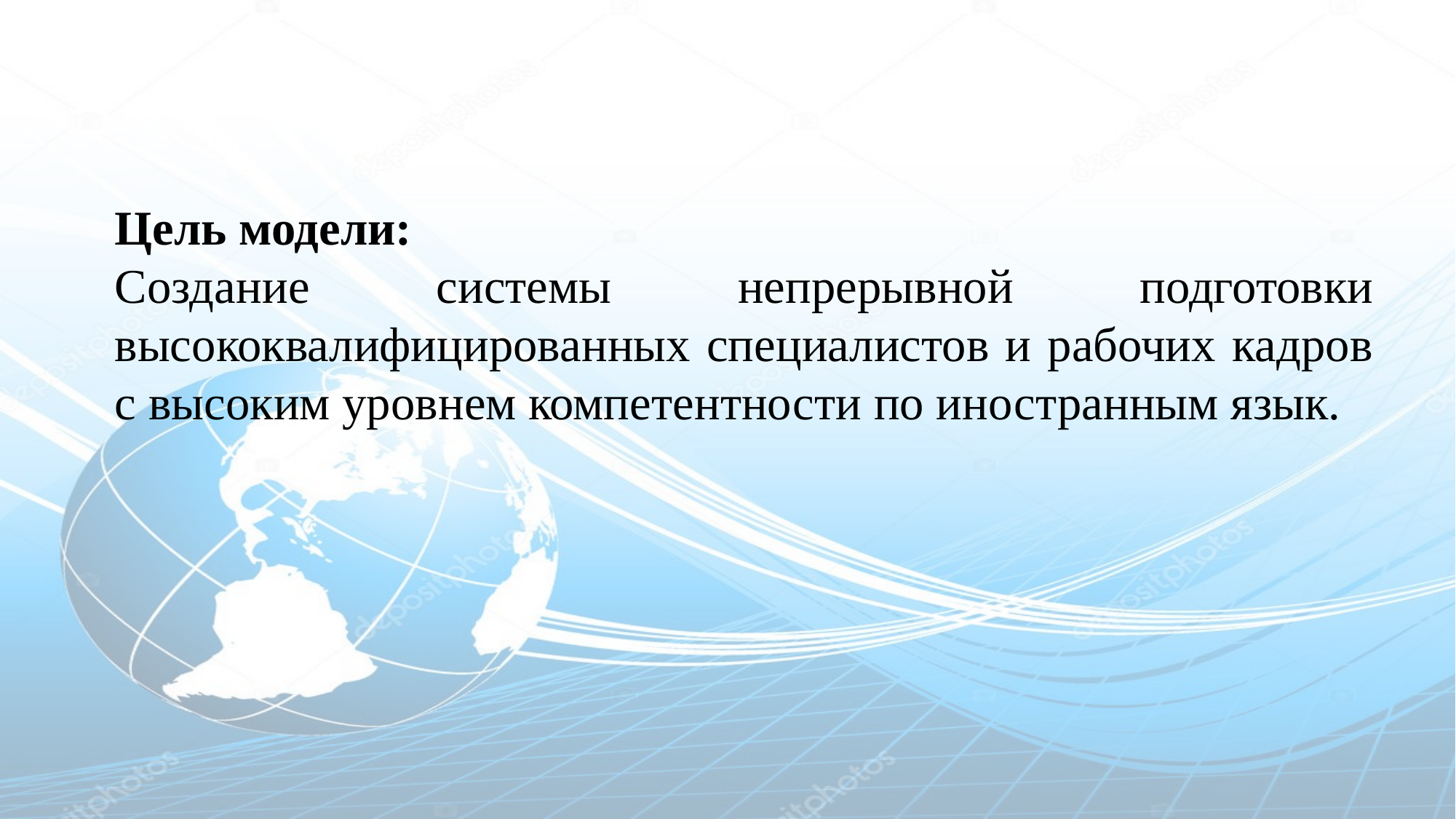

Цель модели:
Создание системы непрерывной подготовки высококвалифицированных специалистов и рабочих кадров с высоким уровнем компетентности по иностранным язык.